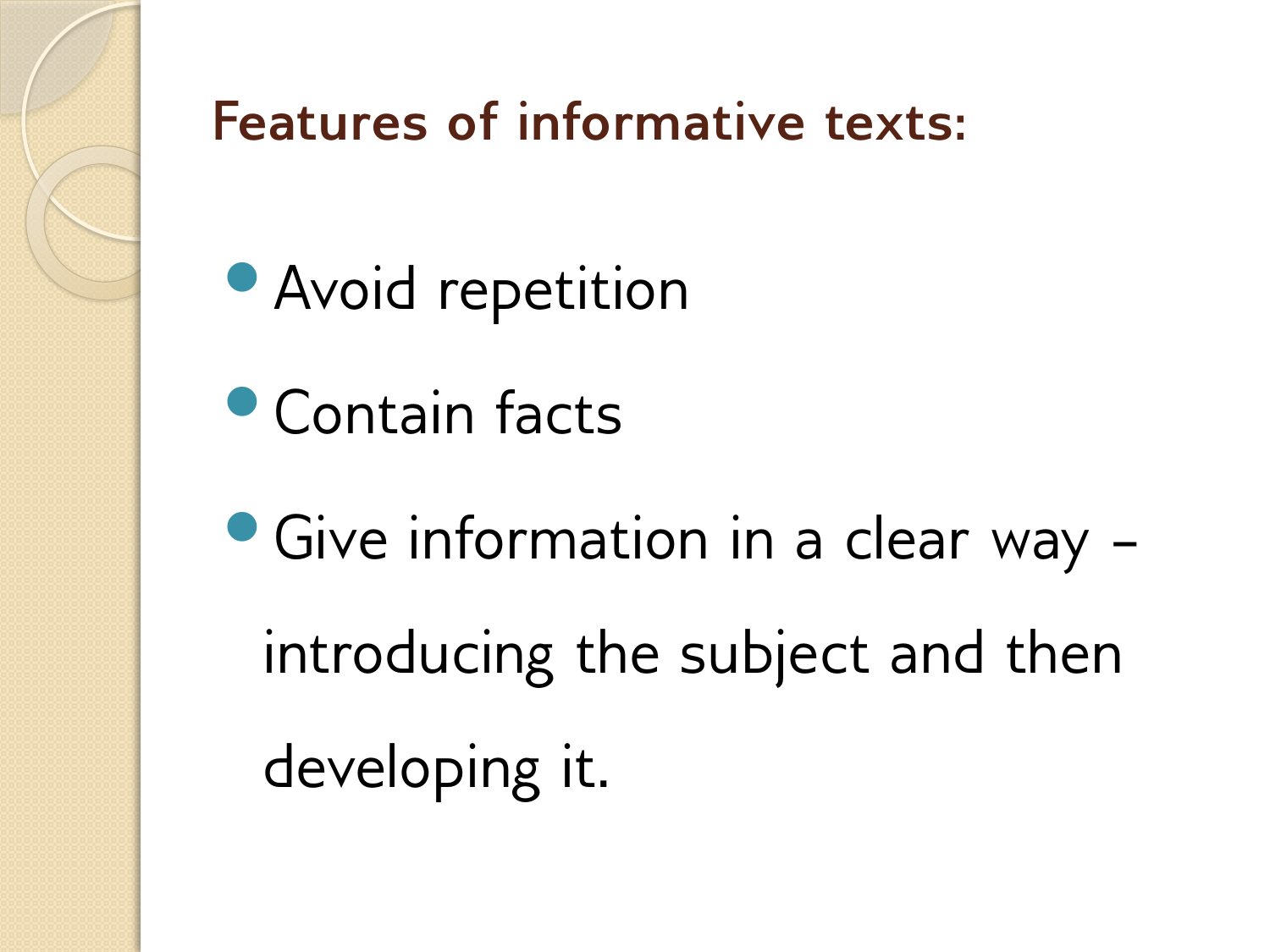

# Features of informative texts:
Avoid repetition
Contain facts
Give information in a clear way – introducing the subject and then developing it.